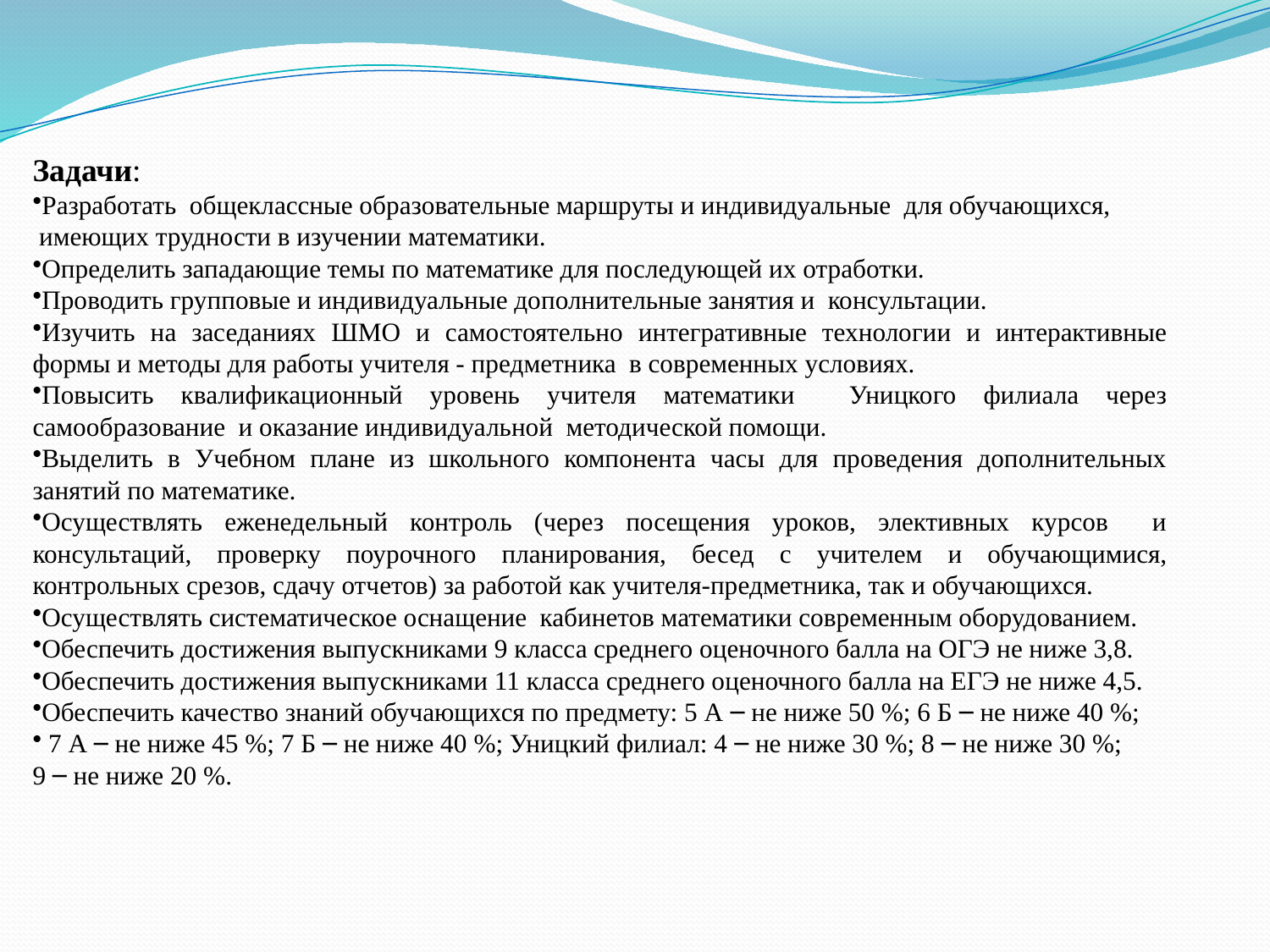

Задачи:
Разработать  общеклассные образовательные маршруты и индивидуальные  для обучающихся,
 имеющих трудности в изучении математики.
Определить западающие темы по математике для последующей их отработки.
Проводить групповые и индивидуальные дополнительные занятия и  консультации.
Изучить на заседаниях ШМО и самостоятельно интегративные технологии и интерактивные формы и методы для работы учителя - предметника  в современных условиях.
Повысить квалификационный уровень учителя математики  Уницкого филиала через самообразование  и оказание индивидуальной  методической помощи.
Выделить в Учебном плане из школьного компонента часы для проведения дополнительных занятий по математике.
Осуществлять еженедельный контроль (через посещения уроков, элективных курсов  и консультаций, проверку поурочного планирования, бесед с учителем и обучающимися, контрольных срезов, сдачу отчетов) за работой как учителя-предметника, так и обучающихся.
Осуществлять систематическое оснащение  кабинетов математики современным оборудованием.
Обеспечить достижения выпускниками 9 класса среднего оценочного балла на ОГЭ не ниже 3,8.
Обеспечить достижения выпускниками 11 класса среднего оценочного балла на ЕГЭ не ниже 4,5.
Обеспечить качество знаний обучающихся по предмету: 5 А – не ниже 50 %; 6 Б – не ниже 40 %;
 7 А – не ниже 45 %; 7 Б – не ниже 40 %; Уницкий филиал: 4 – не ниже 30 %; 8 – не ниже 30 %;
9 – не ниже 20 %.
#